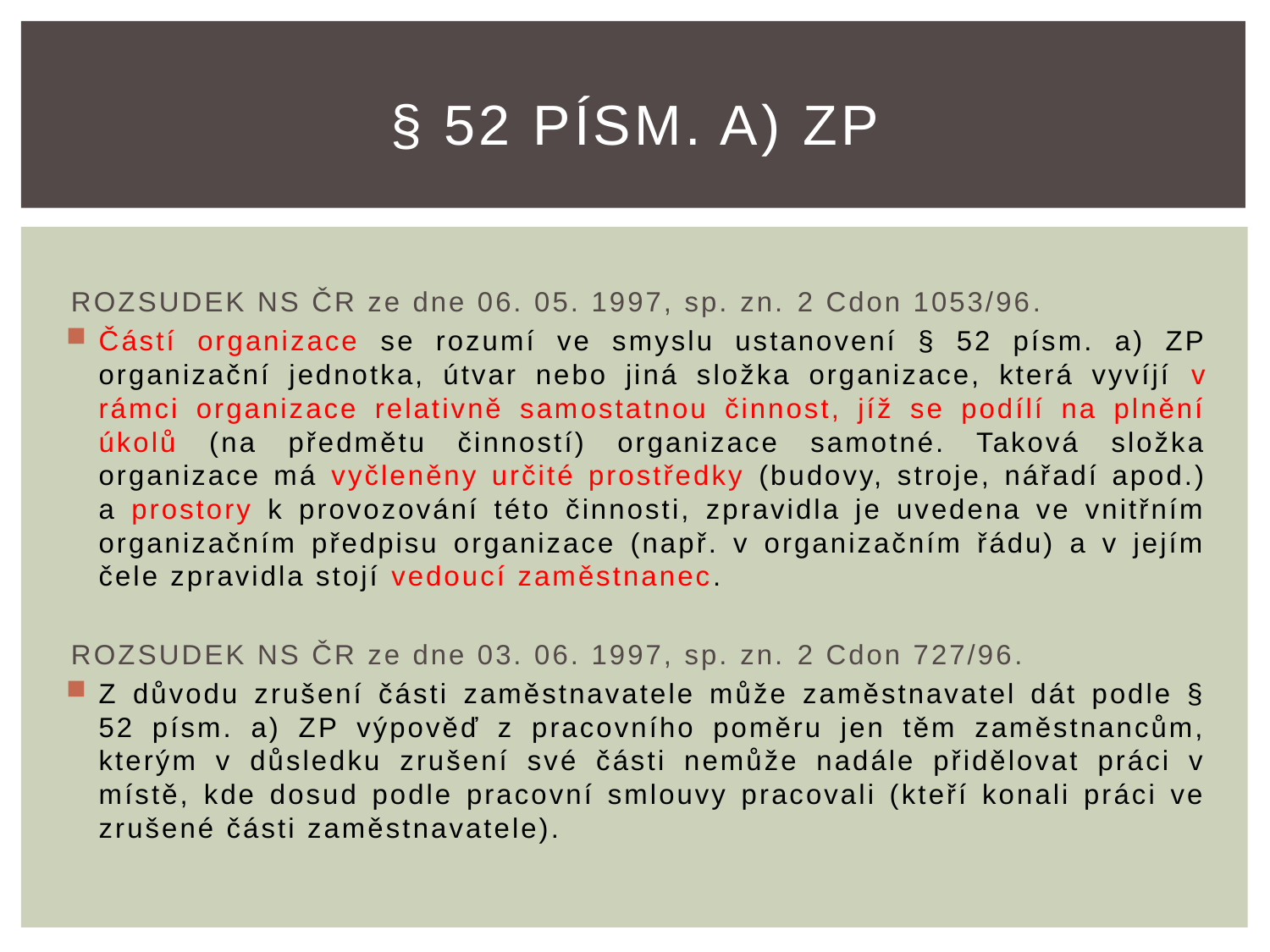

# § 52 písm. a) ZP

ROZSUDEK NS ČR ze dne 06. 05. 1997, sp. zn. 2 Cdon 1053/96.
Částí organizace se rozumí ve smyslu ustanovení § 52 písm. a) ZP organizační jednotka, útvar nebo jiná složka organizace, která vyvíjí v rámci organizace relativně samostatnou činnost, jíž se podílí na plnění úkolů (na předmětu činností) organizace samotné. Taková složka organizace má vyčleněny určité prostředky (budovy, stroje, nářadí apod.) a prostory k provozování této činnosti, zpravidla je uvedena ve vnitřním organizačním předpisu organizace (např. v organizačním řádu) a v jejím čele zpravidla stojí vedoucí zaměstnanec.

ROZSUDEK NS ČR ze dne 03. 06. 1997, sp. zn. 2 Cdon 727/96.
Z důvodu zrušení části zaměstnavatele může zaměstnavatel dát podle § 52 písm. a) ZP výpověď z pracovního poměru jen těm zaměstnancům, kterým v důsledku zrušení své části nemůže nadále přidělovat práci v místě, kde dosud podle pracovní smlouvy pracovali (kteří konali práci ve zrušené části zaměstnavatele).